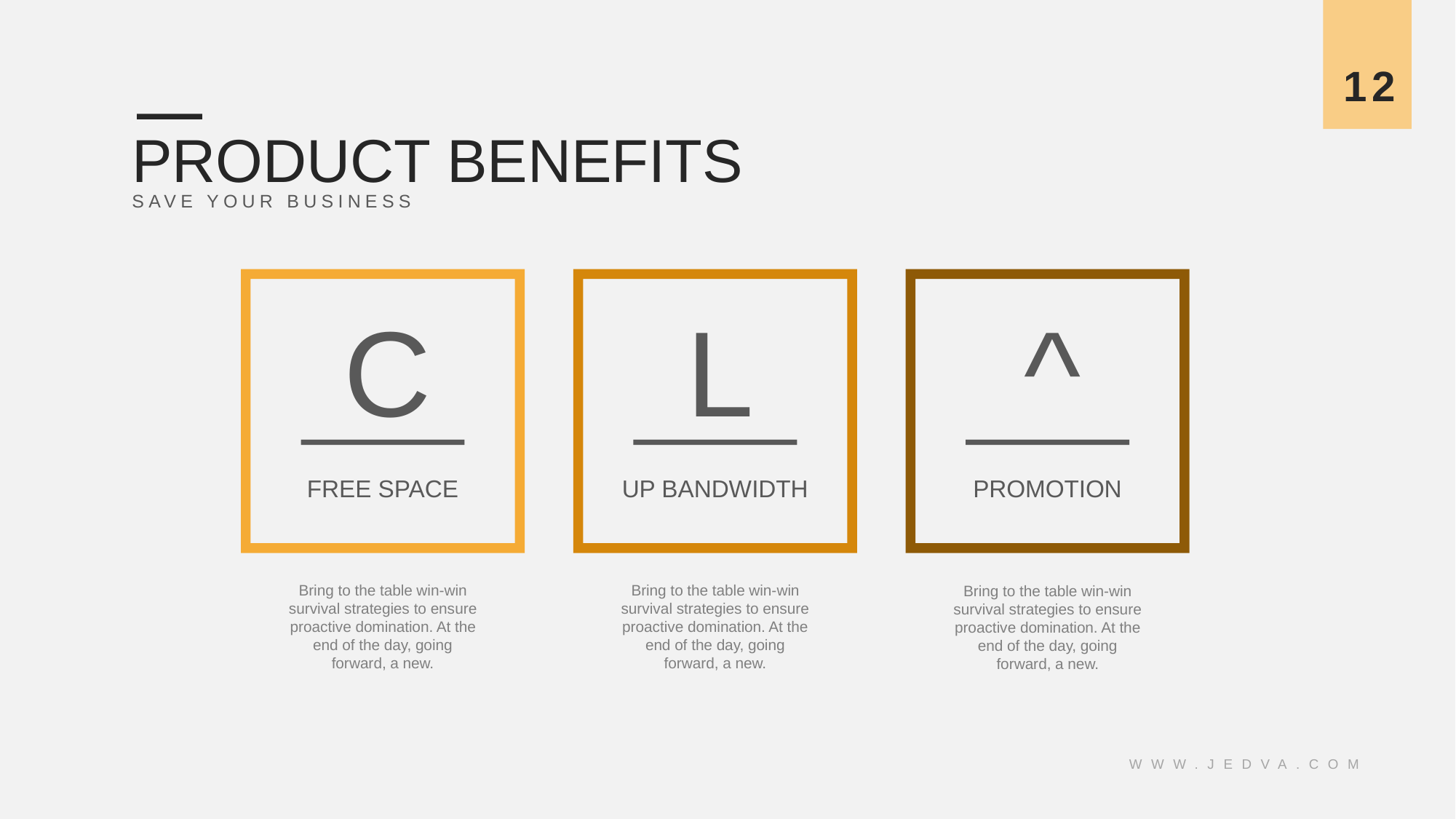

12

PRODUCT BENEFITS
SAVE YOUR BUSINESS

C

FREE SPACE

L

UP BANDWIDTH

^

PROMOTION
Bring to the table win-win survival strategies to ensure proactive domination. At the end of the day, going forward, a new.
Bring to the table win-win survival strategies to ensure proactive domination. At the end of the day, going forward, a new.
Bring to the table win-win survival strategies to ensure proactive domination. At the end of the day, going forward, a new.
WWW.JEDVA.COM